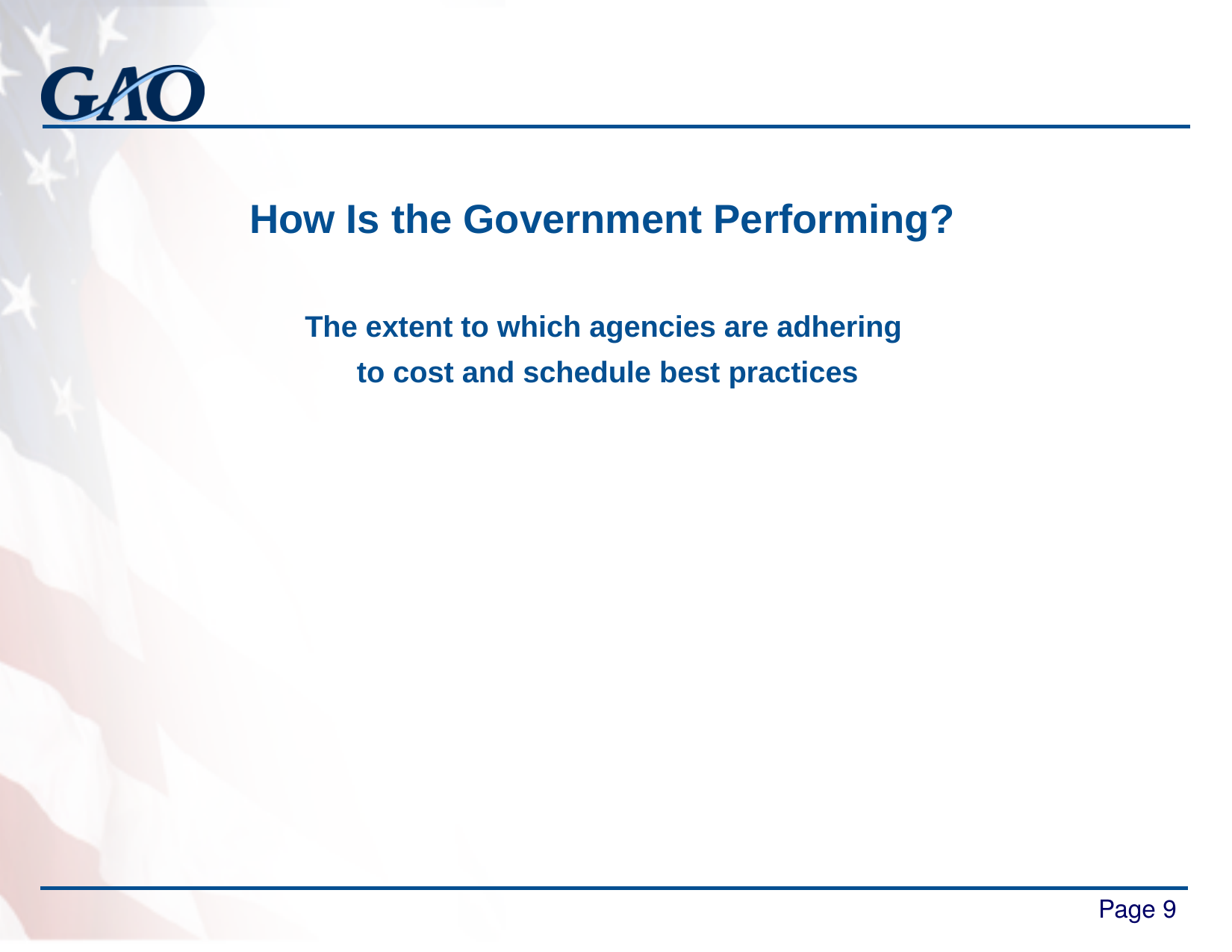

How Is the Government Performing?

The extent to which agencies are adhering
to cost and schedule best practices
#
Page 9